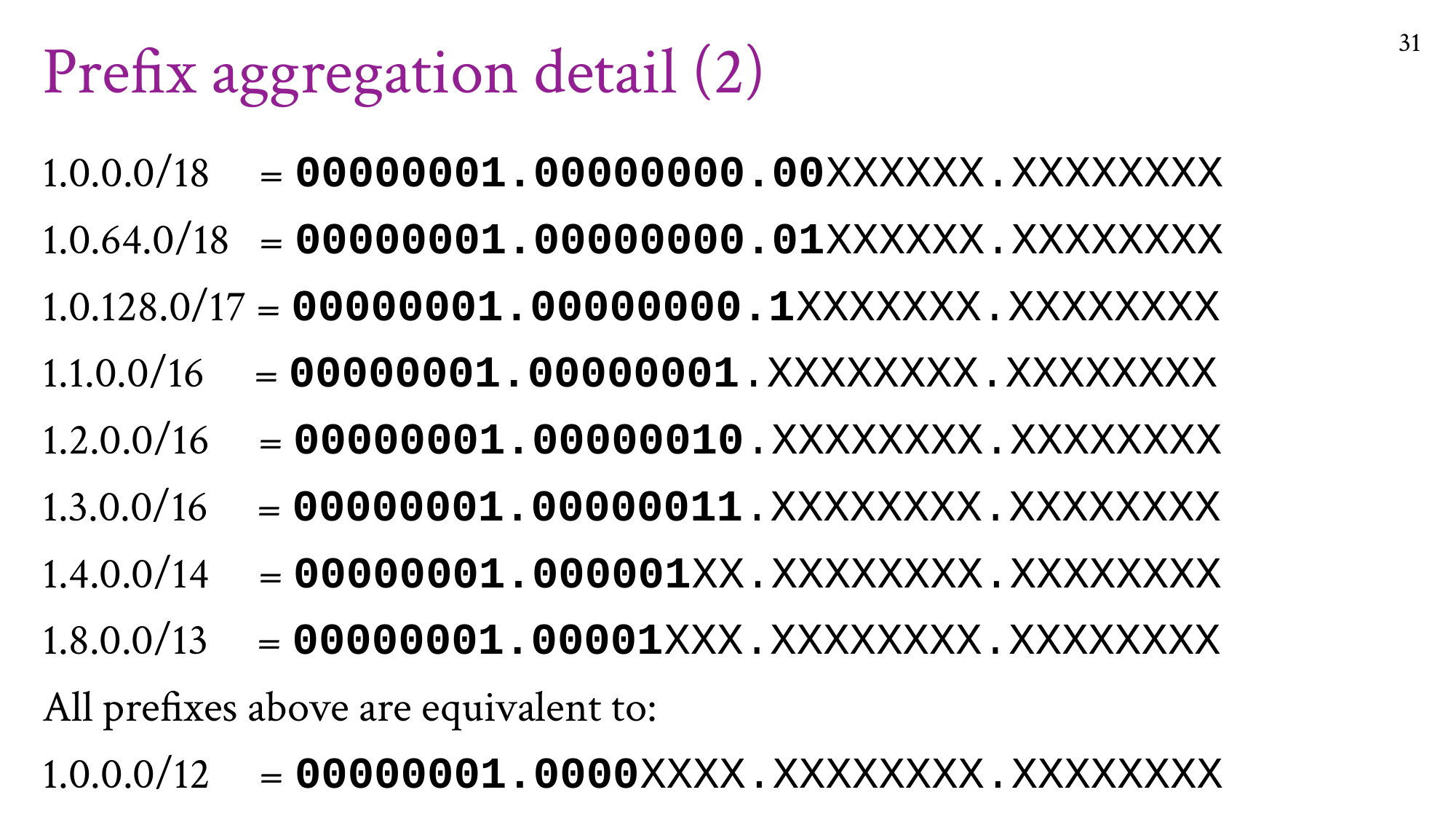

# Prefix aggregation detail (2)
1.0.0.0/18     = 00000001.00000000.00XXXXXX.XXXXXXXX
1.0.64.0/18   = 00000001.00000000.01XXXXXX.XXXXXXXX
1.0.128.0/17 = 00000001.00000000.1XXXXXXX.XXXXXXXX
1.1.0.0/16     = 00000001.00000001.XXXXXXXX.XXXXXXXX
1.2.0.0/16     = 00000001.00000010.XXXXXXXX.XXXXXXXX
1.3.0.0/16     = 00000001.00000011.XXXXXXXX.XXXXXXXX
1.4.0.0/14     = 00000001.000001XX.XXXXXXXX.XXXXXXXX
1.8.0.0/13     = 00000001.00001XXX.XXXXXXXX.XXXXXXXX
All prefixes above are equivalent to:
1.0.0.0/12     = 00000001.0000XXXX.XXXXXXXX.XXXXXXXX